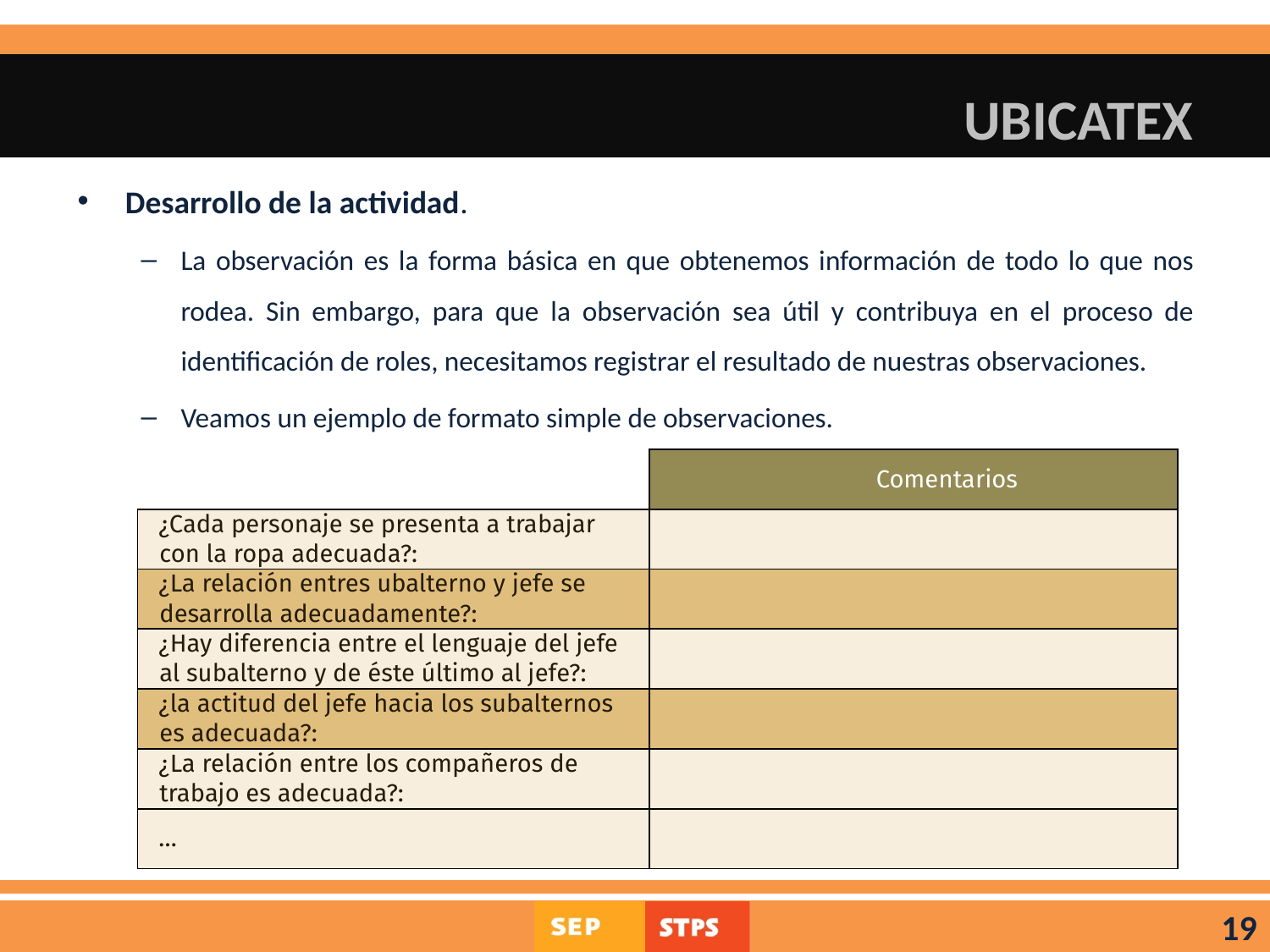

# UBICATEX
Desarrollo de la actividad.
La observación es la forma básica en que obtenemos información de todo lo que nos rodea. Sin embargo, para que la observación sea útil y contribuya en el proceso de identificación de roles, necesitamos registrar el resultado de nuestras observaciones.
Veamos un ejemplo de formato simple de observaciones.
|  | Comentarios |
| --- | --- |
| ¿Cada personaje se presenta a trabajar con la ropa adecuada?: |  |
| ¿La relación entres ubalterno y jefe se desarrolla adecuadamente?: |  |
| ¿Hay diferencia entre el lenguaje del jefe al subalterno y de éste último al jefe?: |  |
| ¿la actitud del jefe hacia los subalternos es adecuada?: |  |
| ¿La relación entre los compañeros de trabajo es adecuada?: |  |
| … |  |
19